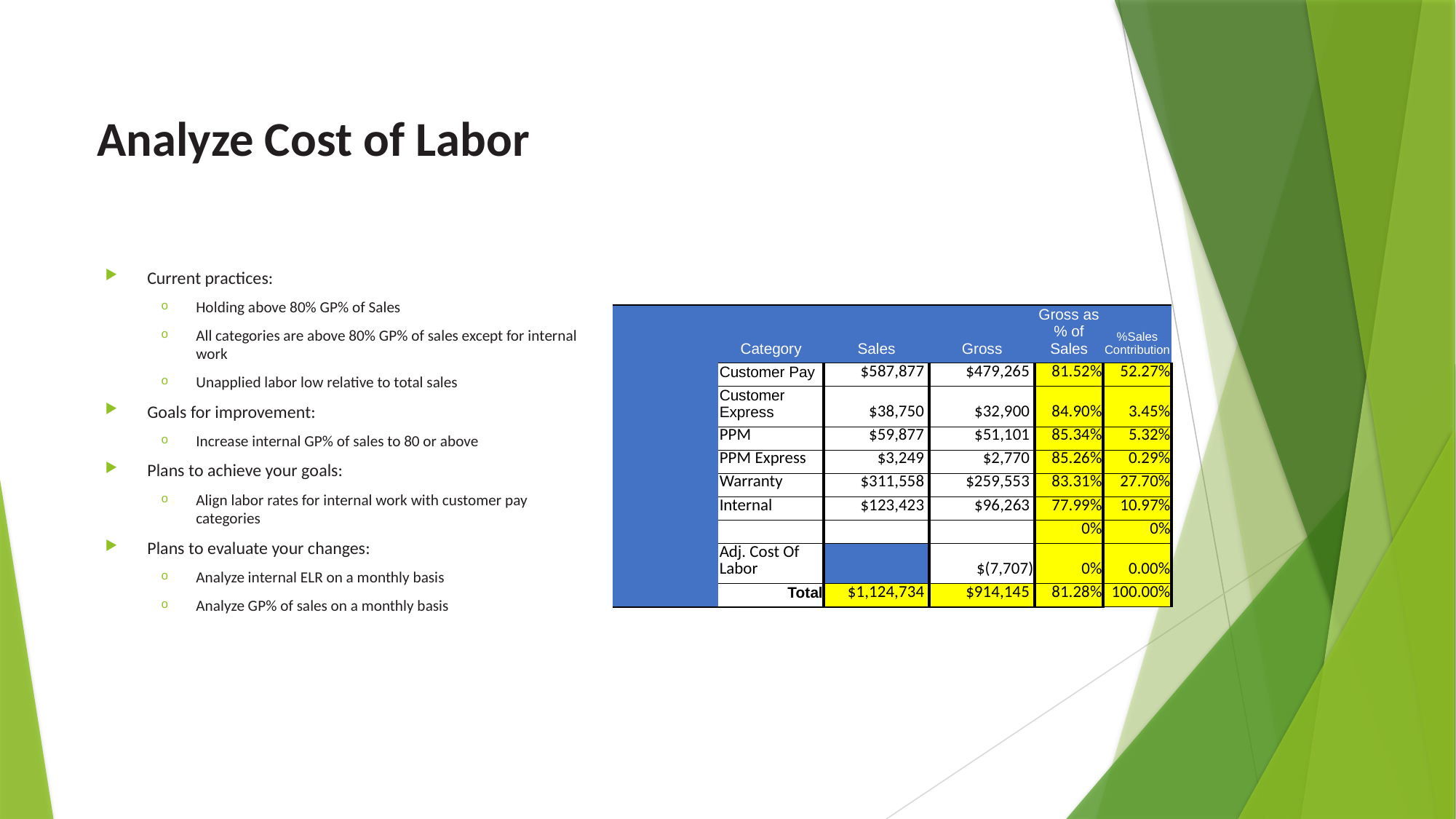

# Analyze Cost of Labor

Current practices:
Holding above 80% GP% of Sales
All categories are above 80% GP% of sales except for internal work
Unapplied labor low relative to total sales
Goals for improvement:
Increase internal GP% of sales to 80 or above
Plans to achieve your goals:
Align labor rates for internal work with customer pay categories
Plans to evaluate your changes:
Analyze internal ELR on a monthly basis
Analyze GP% of sales on a monthly basis

| Service Department Sales And Gross  (Labor Only) |  |  |  |  |  |
| --- | --- | --- | --- | --- | --- |
|  |  |  |  |  |  |
|  | Category | Sales | Gross | Gross as % of Sales | %Sales Contribution |
|  | Customer Pay | $587,877 | $479,265 | 81.52% | 52.27% |
|  | Customer Express | $38,750 | $32,900 | 84.90% | 3.45% |
|  | PPM | $59,877 | $51,101 | 85.34% | 5.32% |
|  | PPM Express | $3,249 | $2,770 | 85.26% | 0.29% |
|  | Warranty | $311,558 | $259,553 | 83.31% | 27.70% |
|  | Internal | $123,423 | $96,263 | 77.99% | 10.97% |
|  |  |  |  | 0% | 0% |
|  | Adj. Cost Of Labor |  | $(7,707) | 0% | 0.00% |
|  | Total | $1,124,734 | $914,145 | 81.28% | 100.00% |